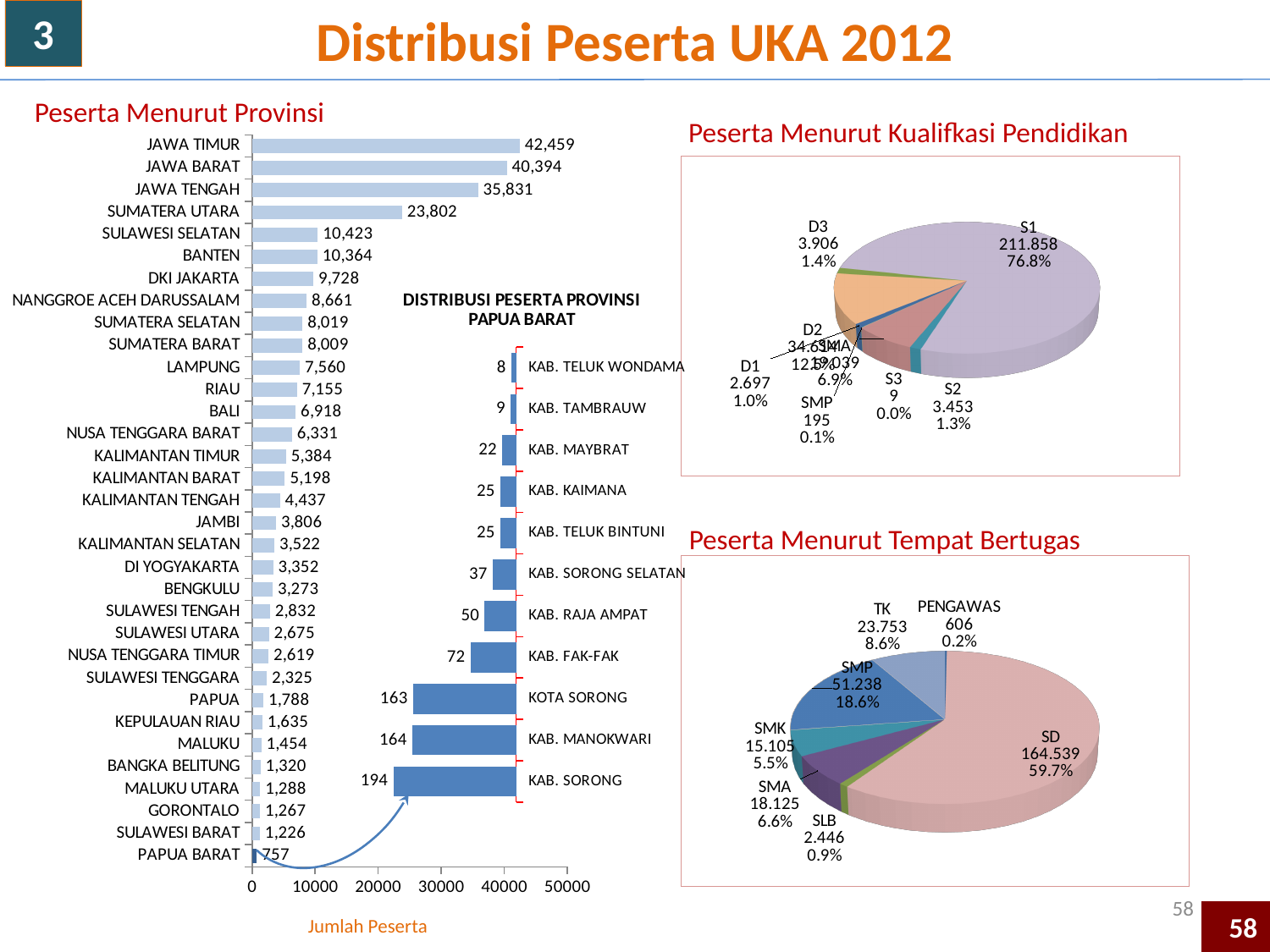

# Distribusi Peserta UKA 2012
3
Peserta Menurut Provinsi
Peserta Menurut Kualifkasi Pendidikan

### Chart

| Category |  |
|---|---|
| PAPUA BARAT | 757.0 |
| SULAWESI BARAT | 1226.0 |
| GORONTALO | 1267.0 |
| MALUKU UTARA | 1288.0 |
| BANGKA BELITUNG | 1320.0 |
| MALUKU | 1454.0 |
| KEPULAUAN RIAU | 1635.0 |
| PAPUA | 1788.0 |
| SULAWESI TENGGARA | 2325.0 |
| NUSA TENGGARA TIMUR | 2619.0 |
| SULAWESI UTARA | 2675.0 |
| SULAWESI TENGAH | 2832.0 |
| BENGKULU | 3273.0 |
| DI YOGYAKARTA | 3352.0 |
| KALIMANTAN SELATAN | 3522.0 |
| JAMBI | 3806.0 |
| KALIMANTAN TENGAH | 4437.0 |
| KALIMANTAN BARAT | 5198.0 |
| KALIMANTAN TIMUR | 5384.0 |
| NUSA TENGGARA BARAT | 6331.0 |
| BALI | 6918.0 |
| RIAU | 7155.0 |
| LAMPUNG | 7560.0 |
| SUMATERA BARAT | 8009.0 |
| SUMATERA SELATAN | 8019.0 |
| NANGGROE ACEH DARUSSALAM | 8661.0 |
| DKI JAKARTA | 9728.0 |
| BANTEN | 10364.0 |
| SULAWESI SELATAN | 10423.0 |
| SUMATERA UTARA | 23802.0 |
| JAWA TENGAH | 35831.0 |
| JAWA BARAT | 40394.0 |
| JAWA TIMUR | 42459.0 |

[unsupported chart]

### Chart: DISTRIBUSI PESERTA PROVINSI PAPUA BARAT

| Category | JLH PESERTA |
|---|---|
| KAB. TELUK WONDAMA | 8.0 |
| KAB. TAMBRAUW | 9.0 |
| KAB. MAYBRAT | 22.0 |
| KAB. KAIMANA | 25.0 |
| KAB. TELUK BINTUNI | 25.0 |
| KAB. SORONG SELATAN | 37.0 |
| KAB. RAJA AMPAT | 50.0 |
| KAB. FAK-FAK | 72.0 |
| KOTA SORONG | 163.0 |
| KAB. MANOKWARI | 164.0 |
| KAB. SORONG | 194.0 |
Peserta Menurut Tempat Bertugas

[unsupported chart]

58
58
Jumlah Peserta